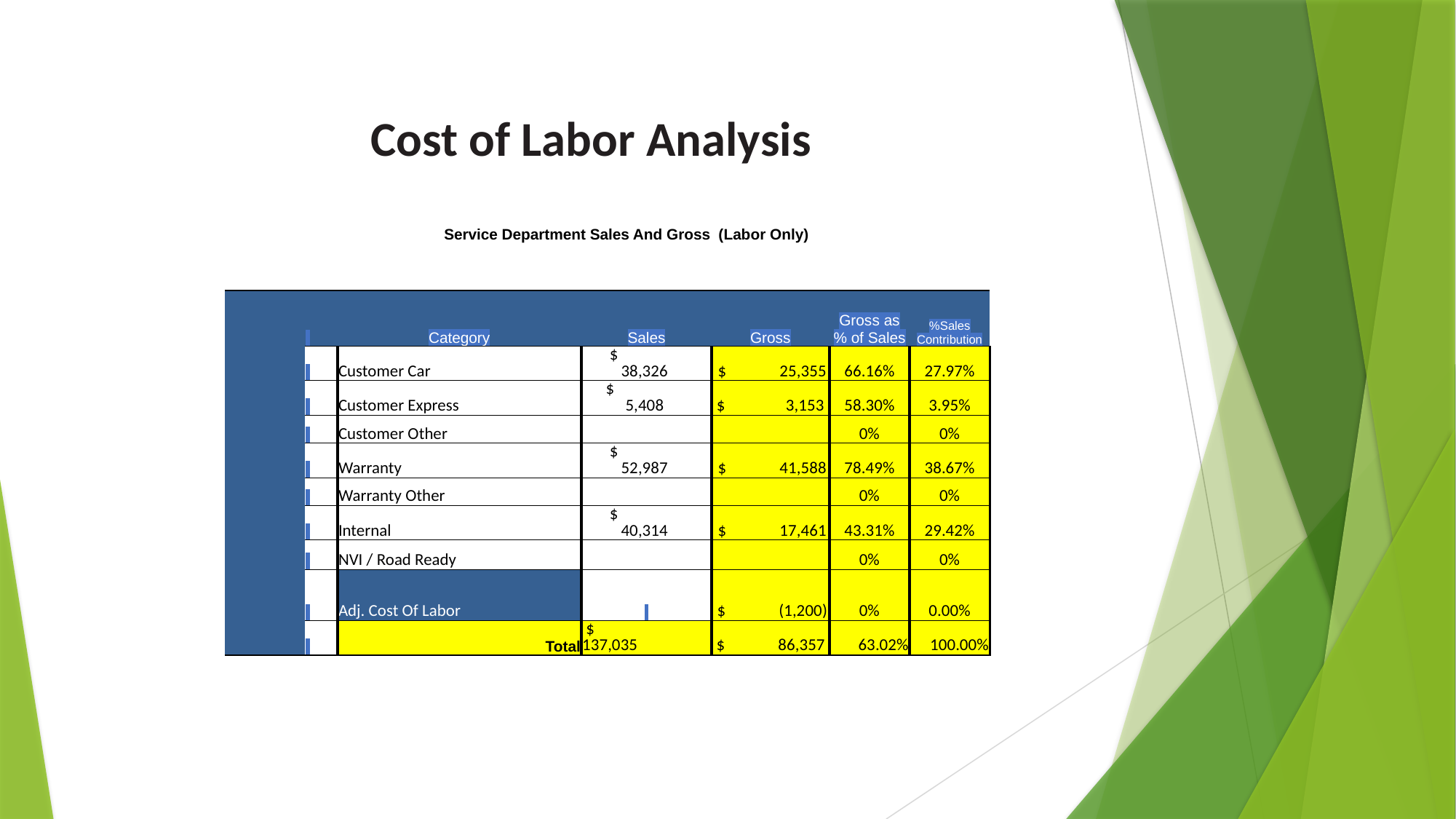

# Cost of Labor Analysis
|  | Service Department Sales And Gross (Labor Only) |  |  |  |  |  |
| --- | --- | --- | --- | --- | --- | --- |
|  |  |  |  |  |  |  |
|  |  | Category | Sales | Gross | Gross as % of Sales | %Sales Contribution |
|  |  | Customer Car | $ 38,326 | $ 25,355 | 66.16% | 27.97% |
|  |  | Customer Express | $ 5,408 | $ 3,153 | 58.30% | 3.95% |
|  |  | Customer Other |  |  | 0% | 0% |
|  |  | Warranty | $ 52,987 | $ 41,588 | 78.49% | 38.67% |
|  |  | Warranty Other |  |  | 0% | 0% |
|  |  | Internal | $ 40,314 | $ 17,461 | 43.31% | 29.42% |
|  |  | NVI / Road Ready |  |  | 0% | 0% |
|  |  | Adj. Cost Of Labor |  | $ (1,200) | 0% | 0.00% |
|  |  | Total | $ 137,035 | $ 86,357 | 63.02% | 100.00% |